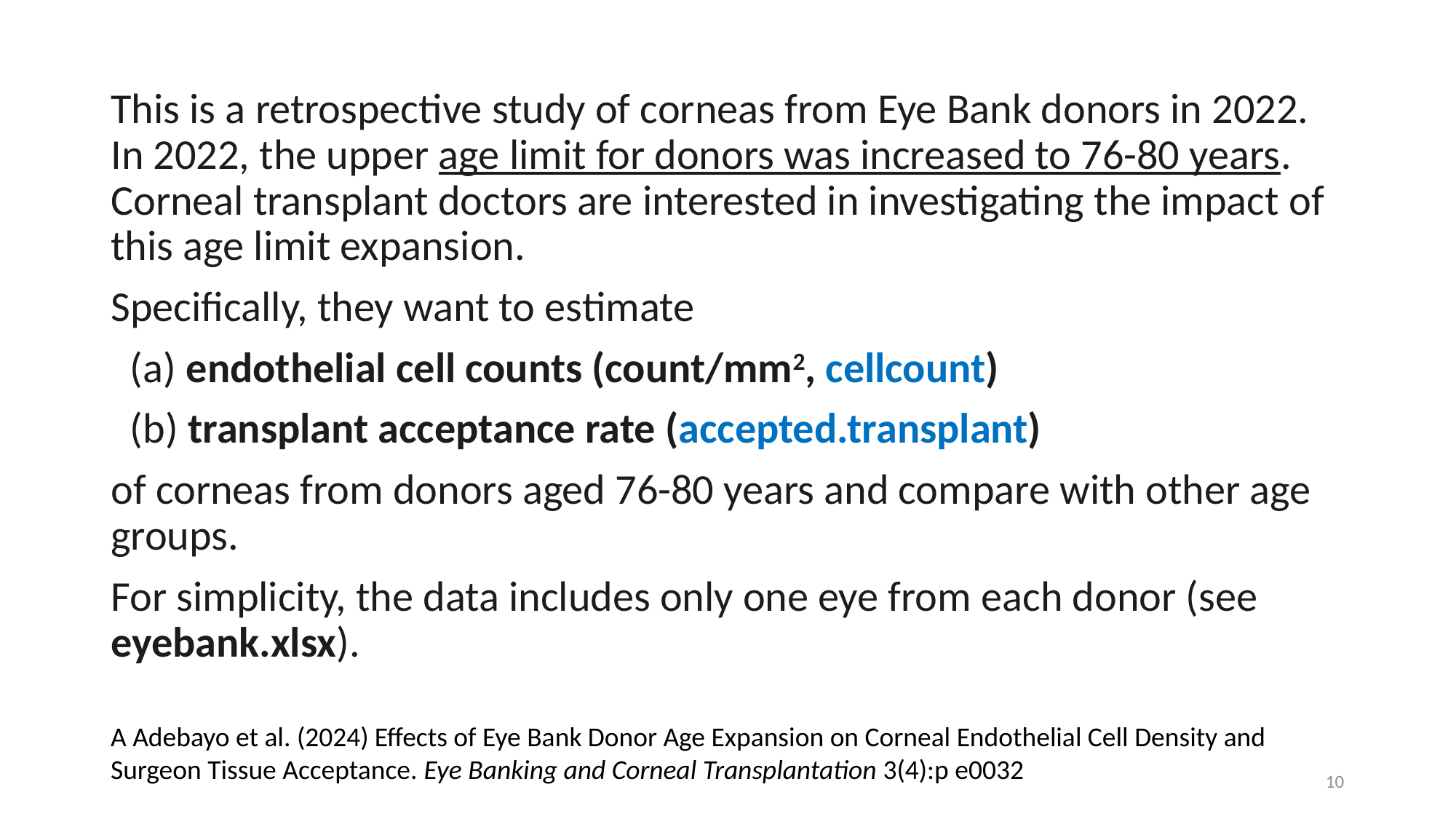

This is a retrospective study of corneas from Eye Bank donors in 2022. In 2022, the upper age limit for donors was increased to 76-80 years. Corneal transplant doctors are interested in investigating the impact of this age limit expansion.
Specifically, they want to estimate
  (a) endothelial cell counts (count/mm2, cellcount)
  (b) transplant acceptance rate (accepted.transplant)
of corneas from donors aged 76-80 years and compare with other age groups.
For simplicity, the data includes only one eye from each donor (see eyebank.xlsx).

A Adebayo et al. (2024) Effects of Eye Bank Donor Age Expansion on Corneal Endothelial Cell Density and Surgeon Tissue Acceptance. Eye Banking and Corneal Transplantation 3(4):p e0032
10